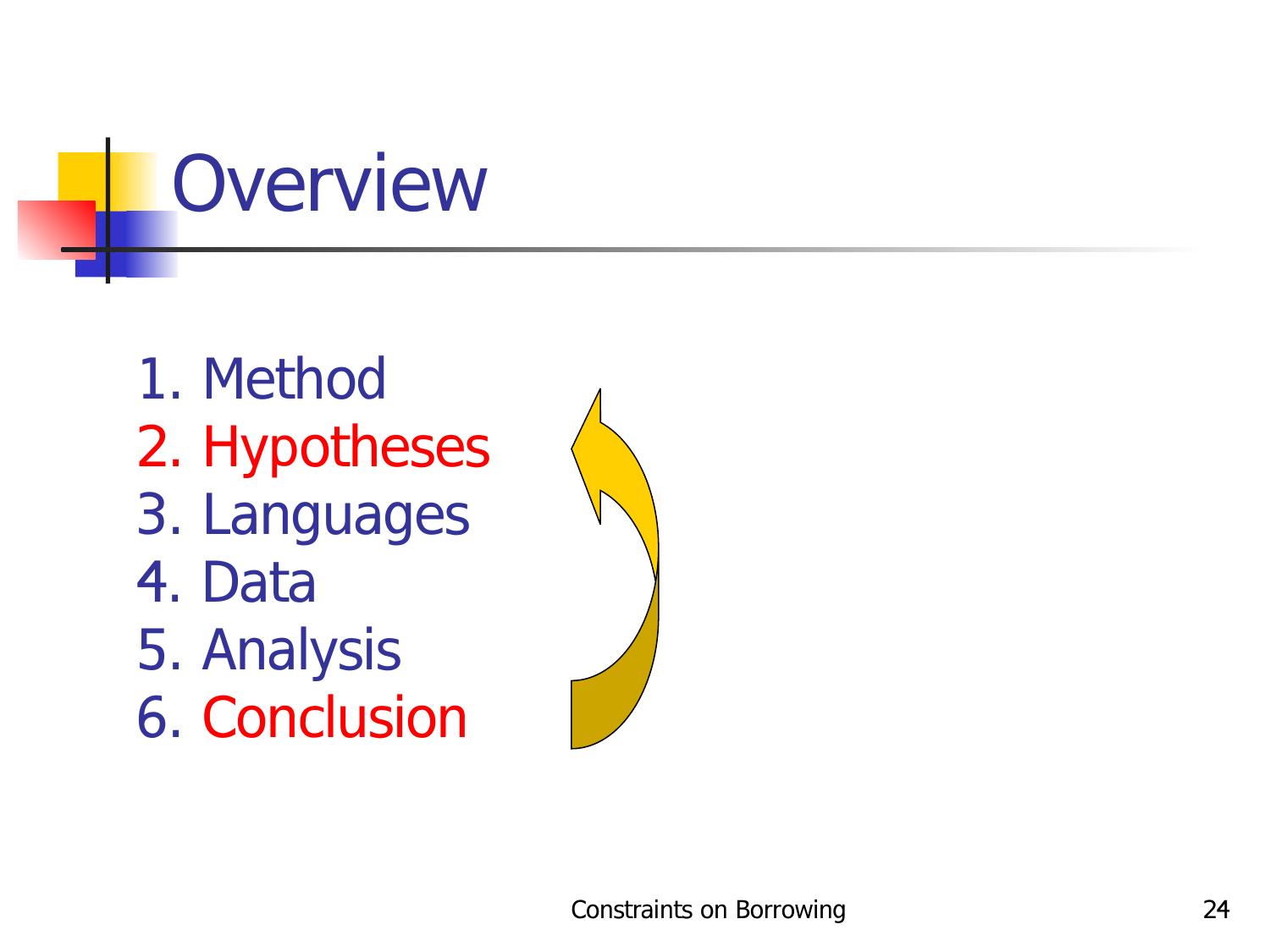

# Overview
1. Method
2. Hypotheses
3. Languages
4. Data
5. Analysis
6. Conclusion

Constraints on Borrowing
24